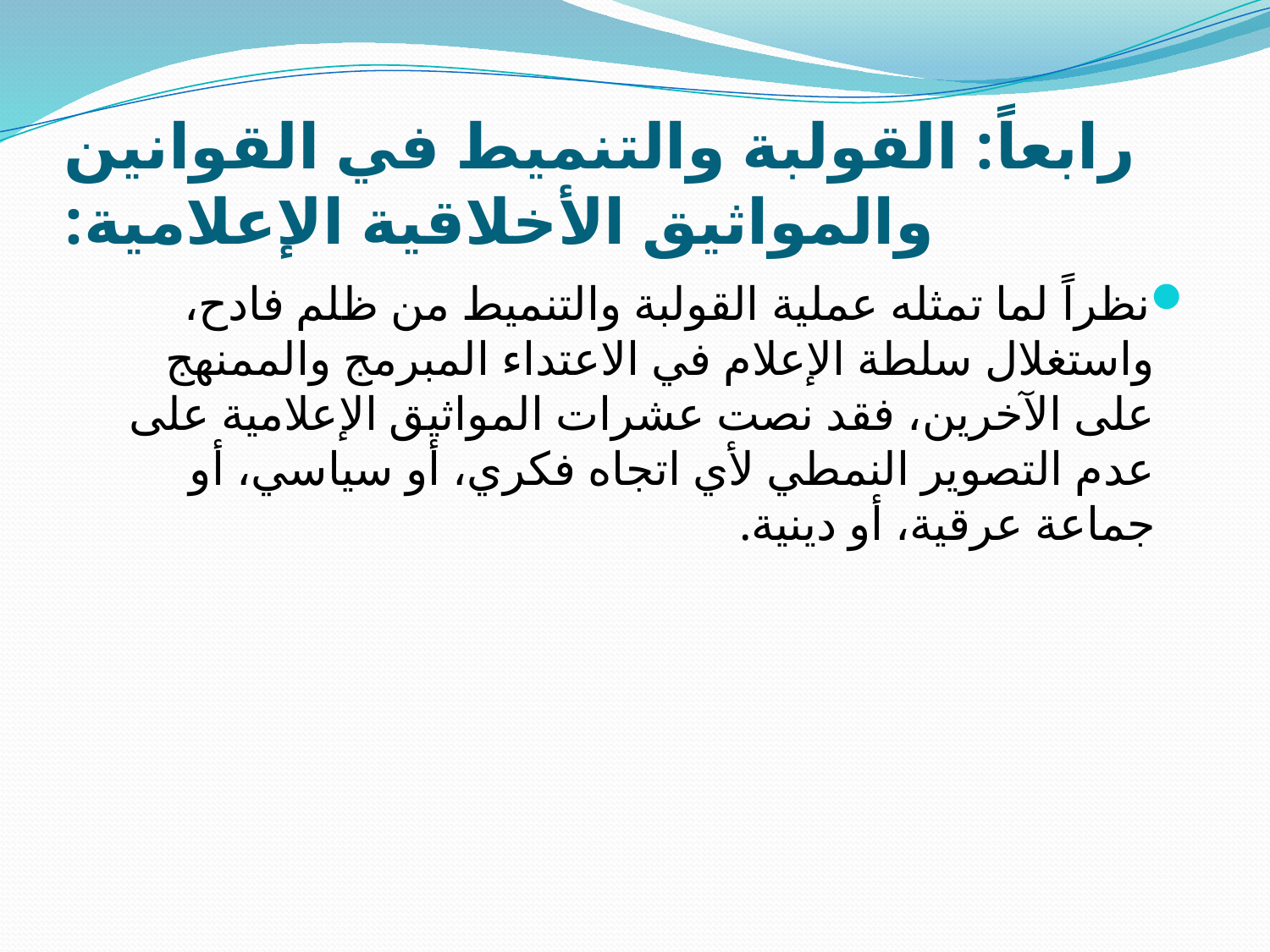

# رابعاً: القولبة والتنميط في القوانين والمواثيق الأخلاقية الإعلامية:
نظراً لما تمثله عملية القولبة والتنميط من ظلم فادح، واستغلال سلطة الإعلام في الاعتداء المبرمج والممنهج على الآخرين، فقد نصت عشرات المواثيق الإعلامية على عدم التصوير النمطي لأي اتجاه فكري، أو سياسي، أو جماعة عرقية، أو دينية.